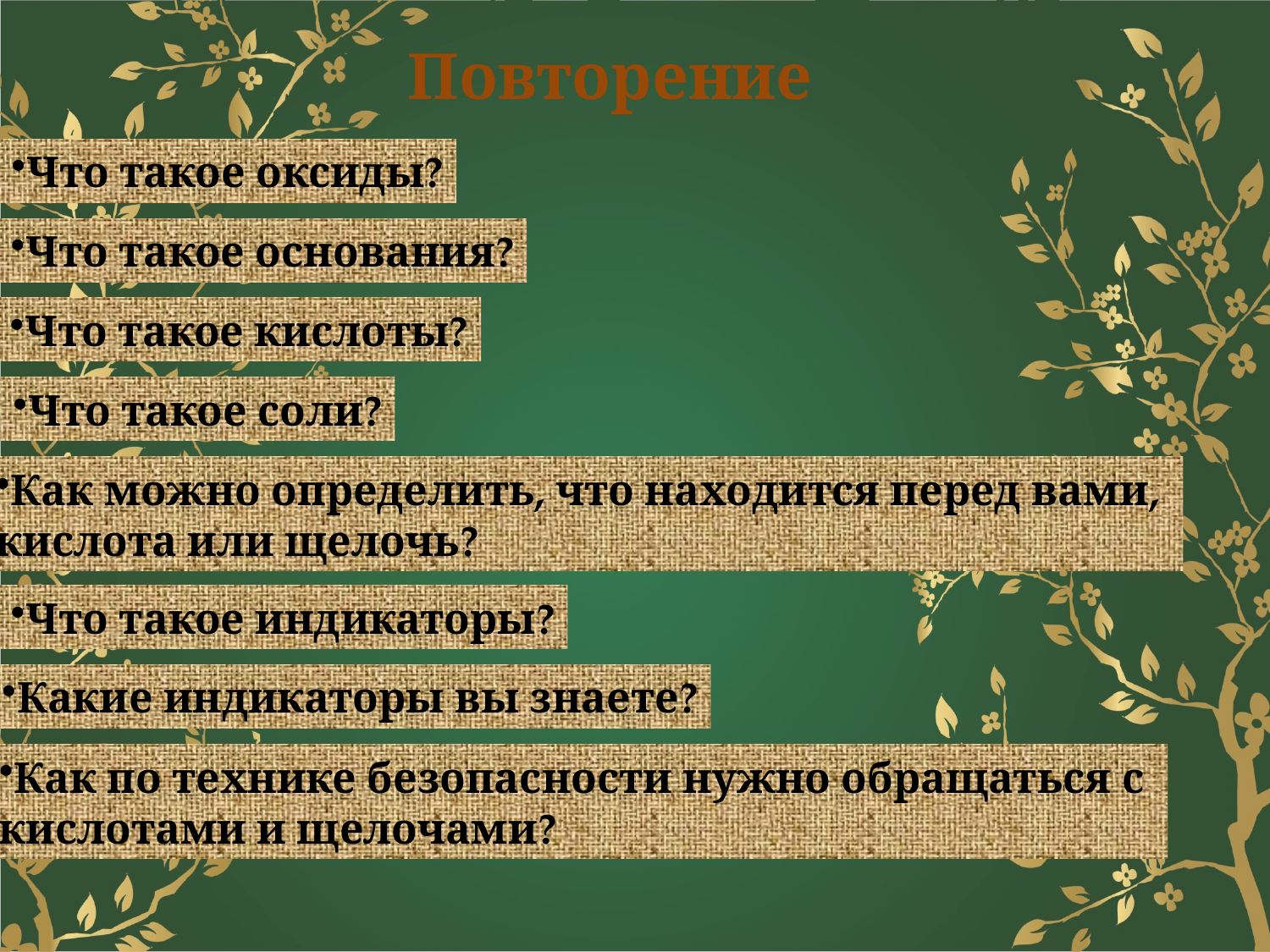

Повторение
Что такое оксиды?
Что такое основания?
Что такое кислоты?
Что такое соли?
Как можно определить, что находится перед вами,
кислота или щелочь?
Что такое индикаторы?
Какие индикаторы вы знаете?
Как по технике безопасности нужно обращаться с
кислотами и щелочами?